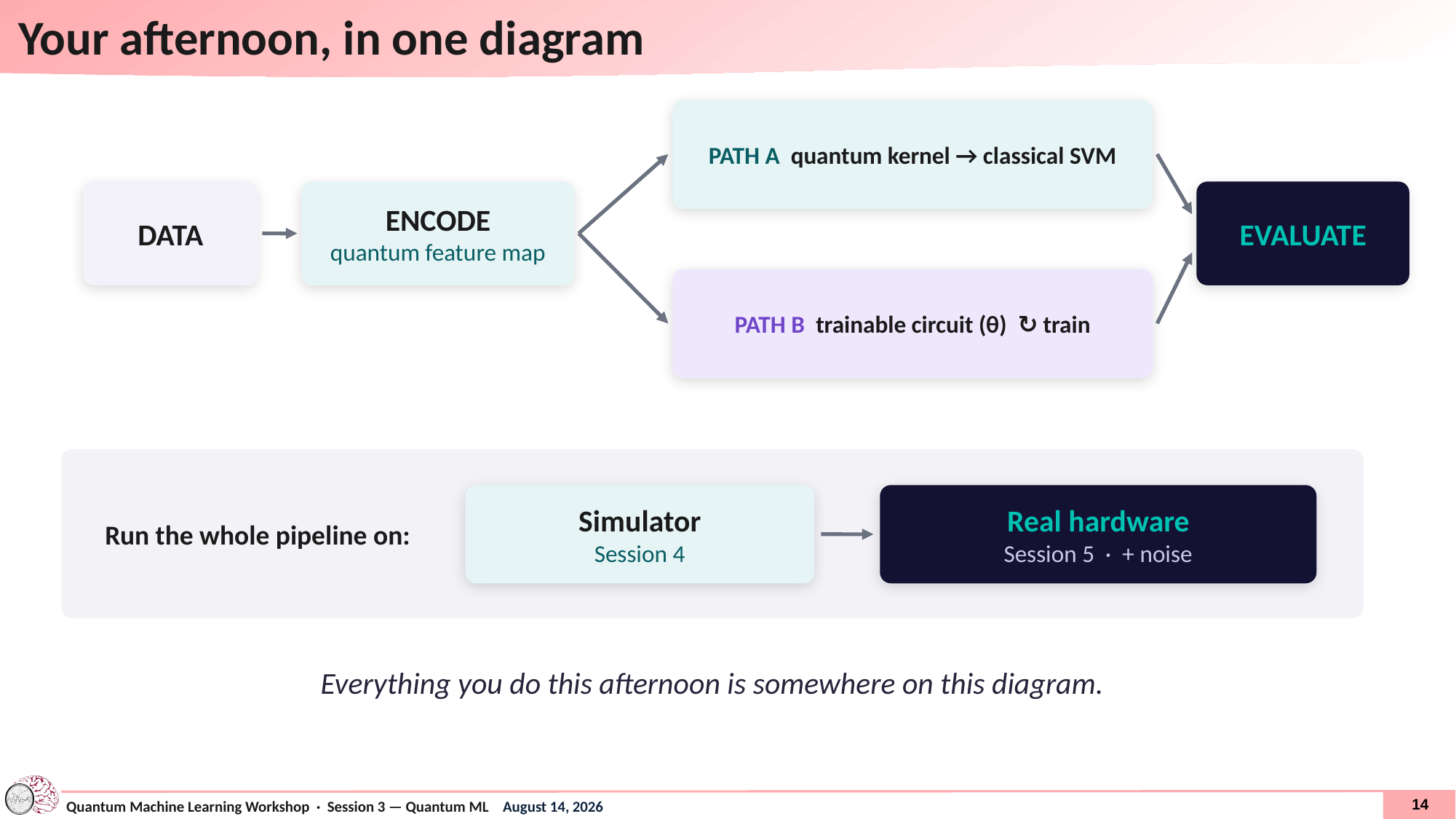

# Your afternoon, in one diagram

PATH A  quantum kernel → classical SVM

DATA

ENCODE
quantum feature map

EVALUATE

PATH B  trainable circuit (θ)  ↻ train

Simulator
Session 4

Real hardware
Session 5  ·  + noise
Run the whole pipeline on:

Everything you do this afternoon is somewhere on this diagram.